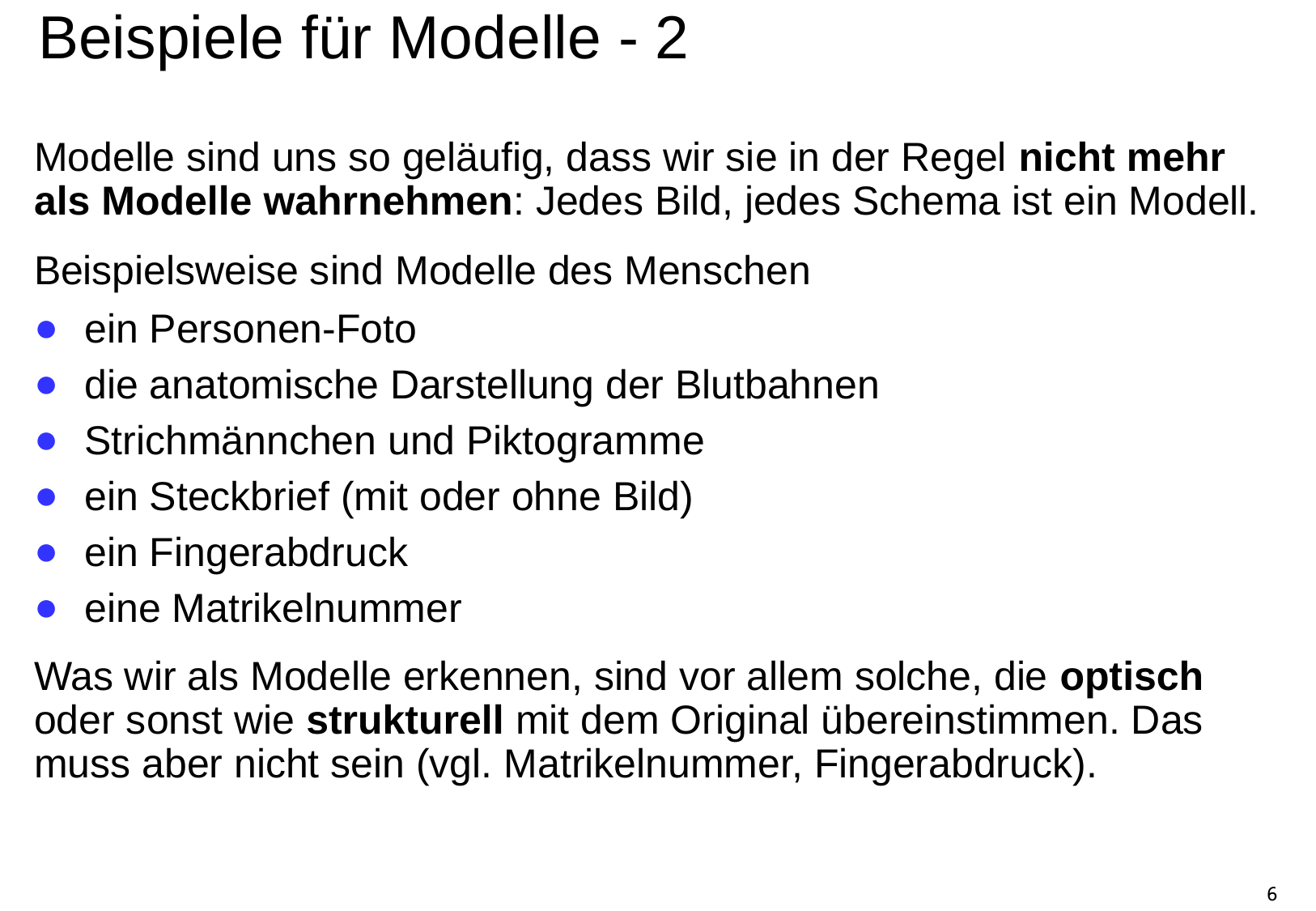

# Beispiele für Modelle - 2
Modelle sind uns so geläufig, dass wir sie in der Regel nicht mehr als Modelle wahrnehmen: Jedes Bild, jedes Schema ist ein Modell.
Beispielsweise sind Modelle des Menschen
ein Personen-Foto
die anatomische Darstellung der Blutbahnen
Strichmännchen und Piktogramme
ein Steckbrief (mit oder ohne Bild)
ein Fingerabdruck
eine Matrikelnummer
Was wir als Modelle erkennen, sind vor allem solche, die optisch oder sonst wie strukturell mit dem Original übereinstimmen. Das muss aber nicht sein (vgl. Matrikelnummer, Fingerabdruck).

6